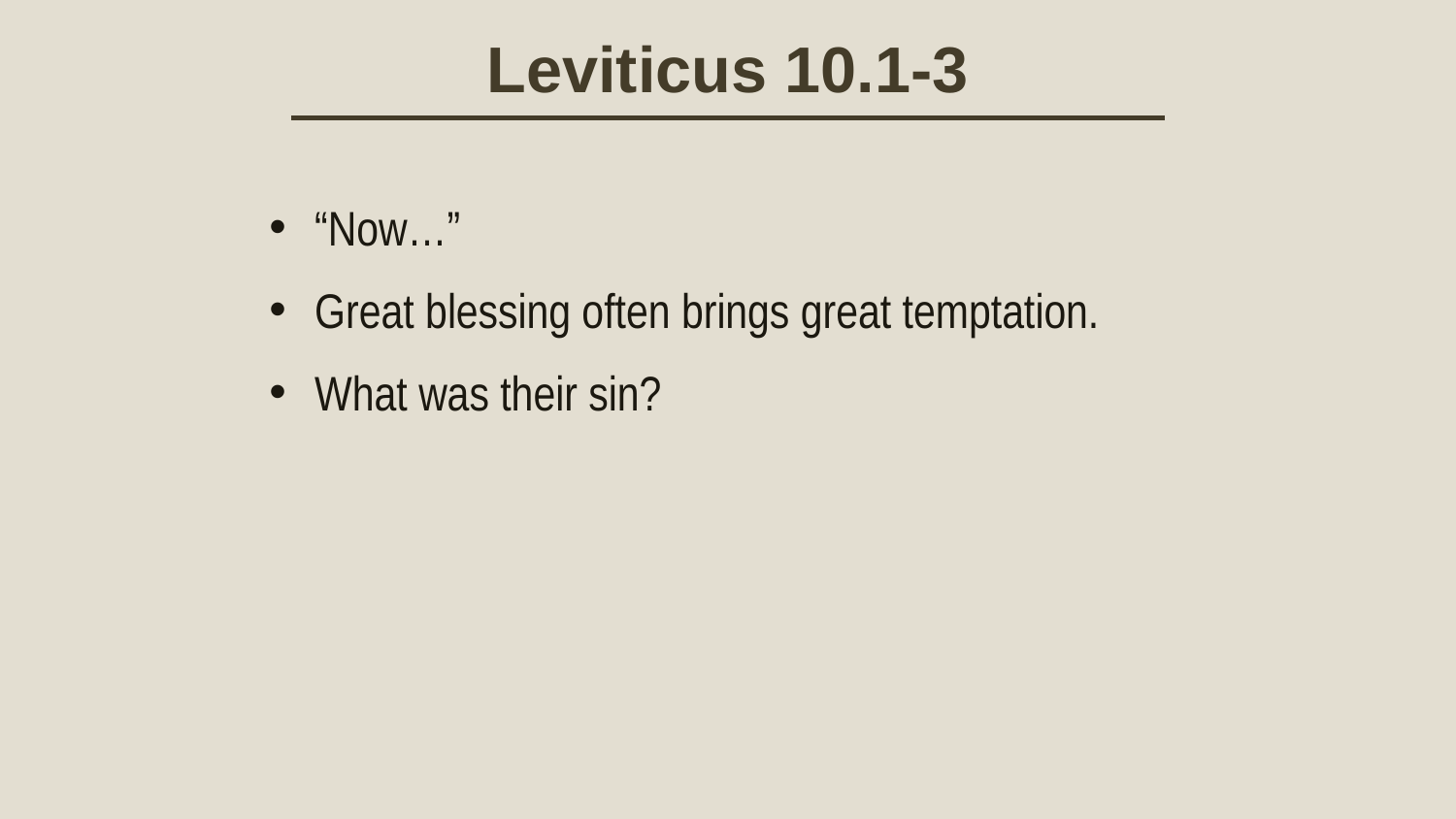

Leviticus 10.1-3
“Now…”

Great blessing often brings great temptation.

What was their sin?